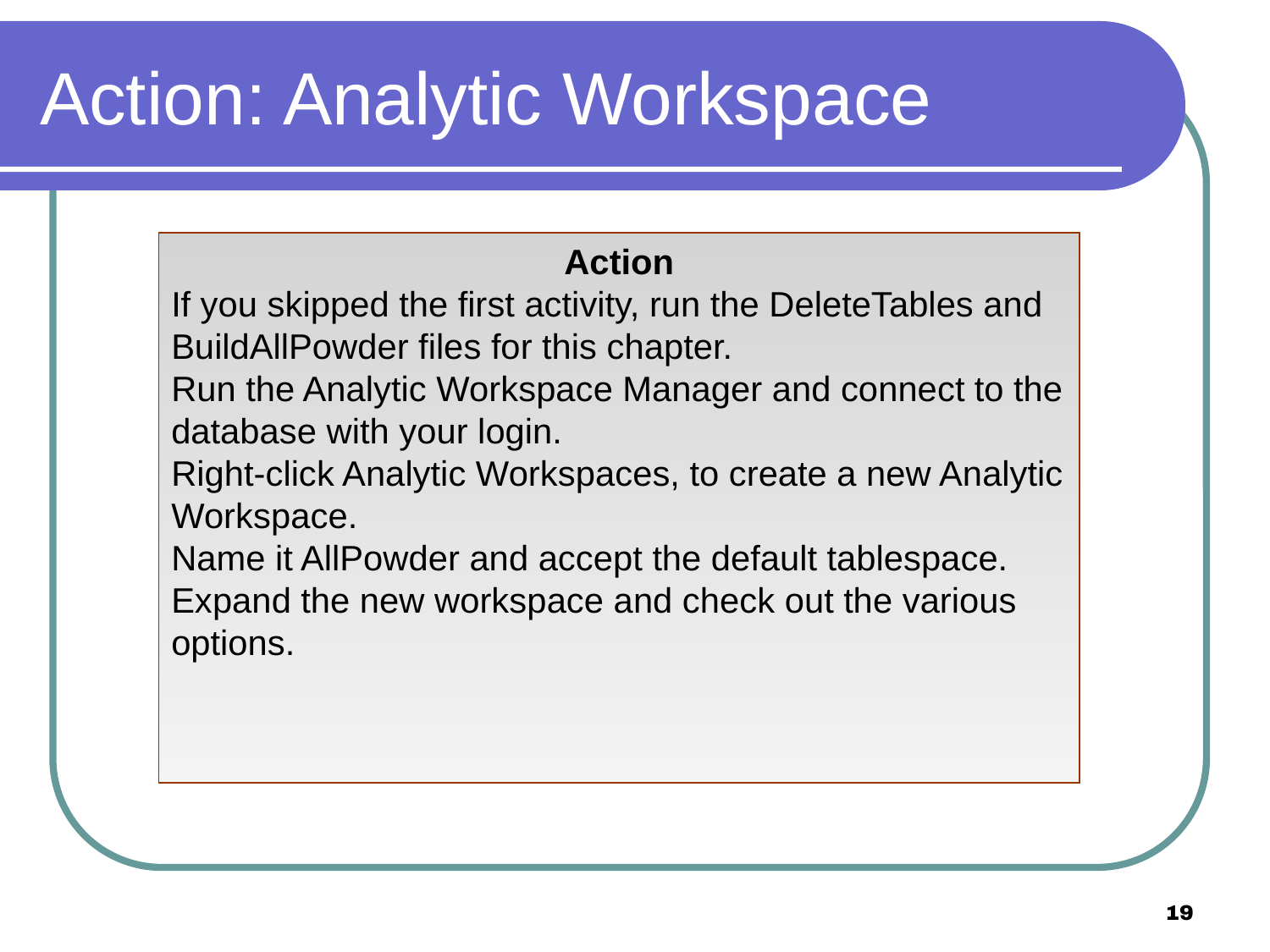

# Action: Analytic Workspace
Action
If you skipped the first activity, run the DeleteTables and BuildAllPowder files for this chapter.
Run the Analytic Workspace Manager and connect to the database with your login.
Right-click Analytic Workspaces, to create a new Analytic Workspace.
Name it AllPowder and accept the default tablespace.
Expand the new workspace and check out the various options.
19